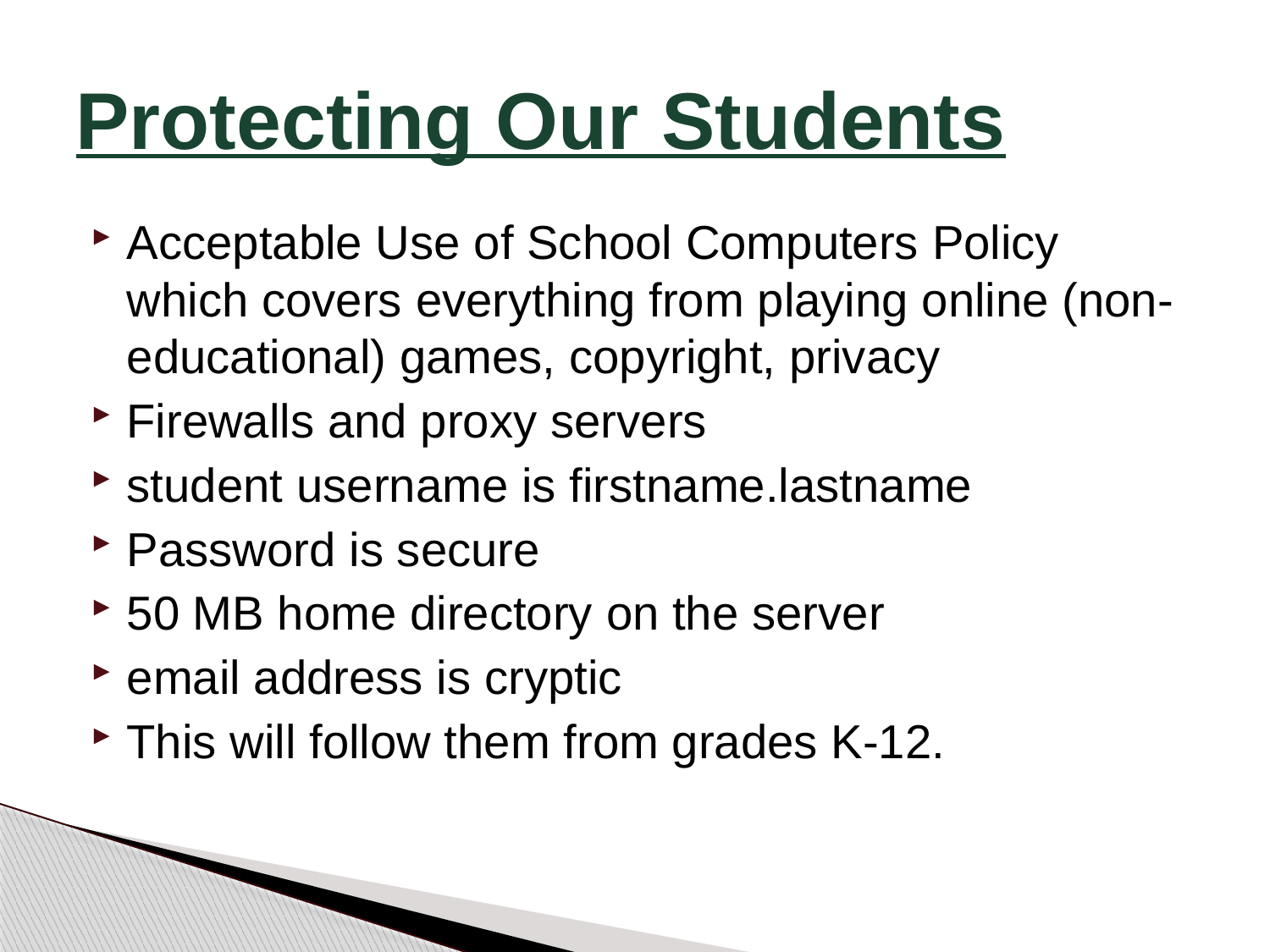

# Protecting Our Students
Acceptable Use of School Computers Policy which covers everything from playing online (non-educational) games, copyright, privacy
Firewalls and proxy servers
student username is firstname.lastname
Password is secure
50 MB home directory on the server
email address is cryptic
This will follow them from grades K-12.